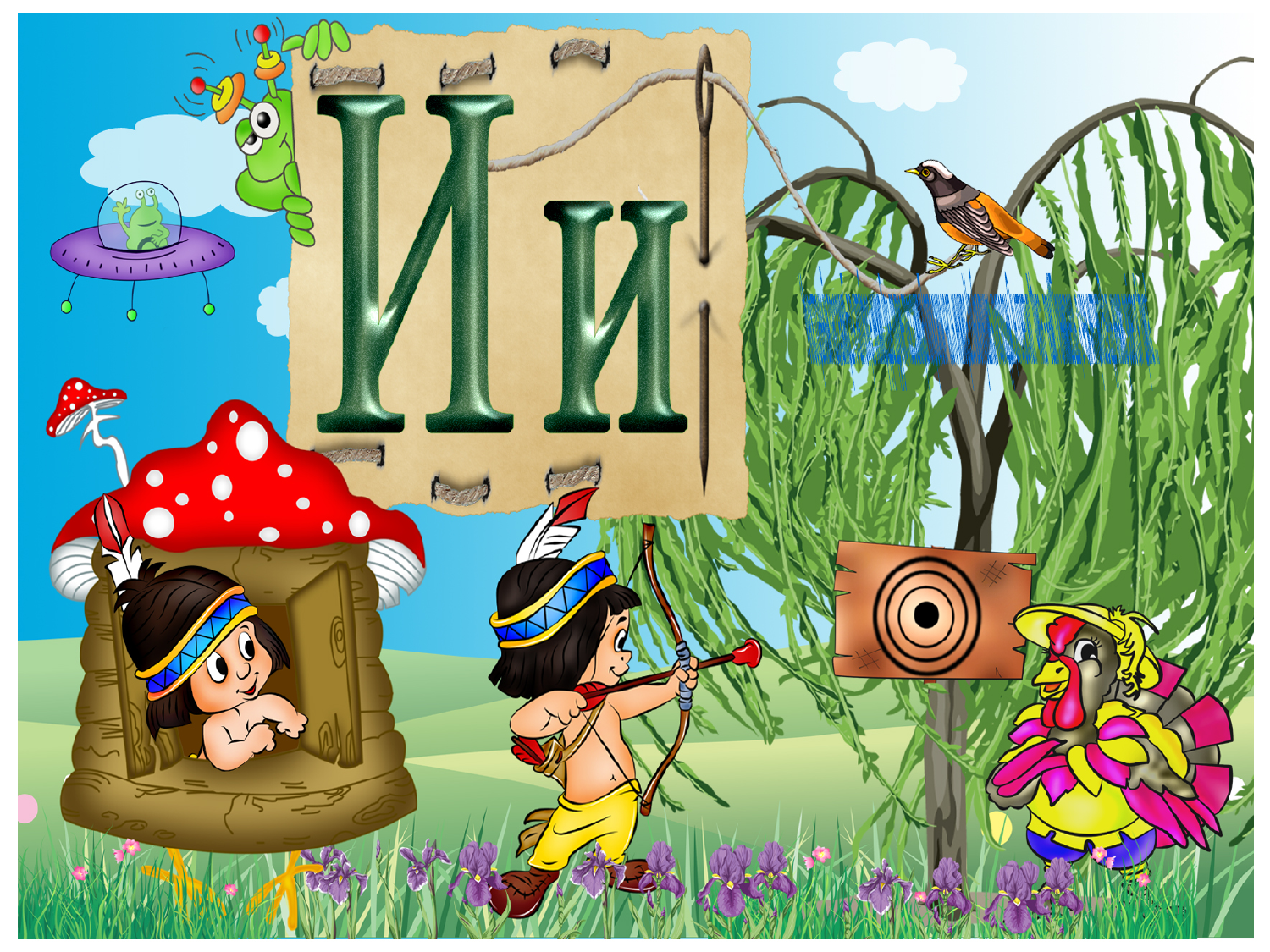

. Иностранный пассажир
Ел в автобусе инжир.
Два другие пассажира
Попросили часть инжира.
Улыбнувшись господам,
Он ответил: "Фига - вам!"
Понимаешь, в чем интрига:
Ведь инжир зовётся "фига"...